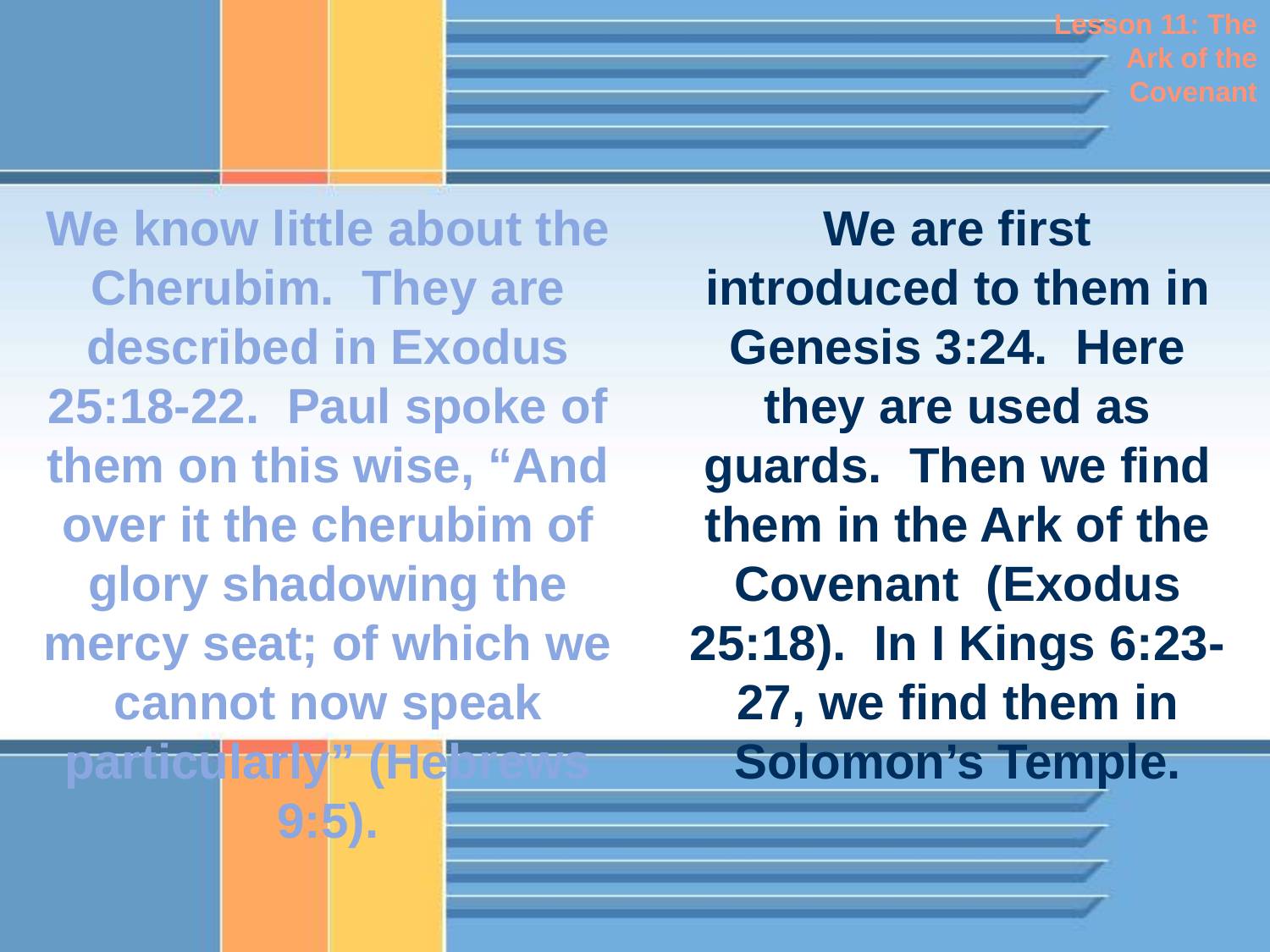

Lesson 11: The Ark of the Covenant
We know little about the Cherubim.  They are described in Exodus 25:18-22.  Paul spoke of them on this wise, “And over it the cherubim of glory shadowing the mercy seat; of which we cannot now speak particularly” (Hebrews 9:5).
We are first introduced to them in Genesis 3:24.  Here they are used as guards.  Then we find them in the Ark of the Covenant  (Exodus 25:18).  In I Kings 6:23-27, we find them in Solomon’s Temple.